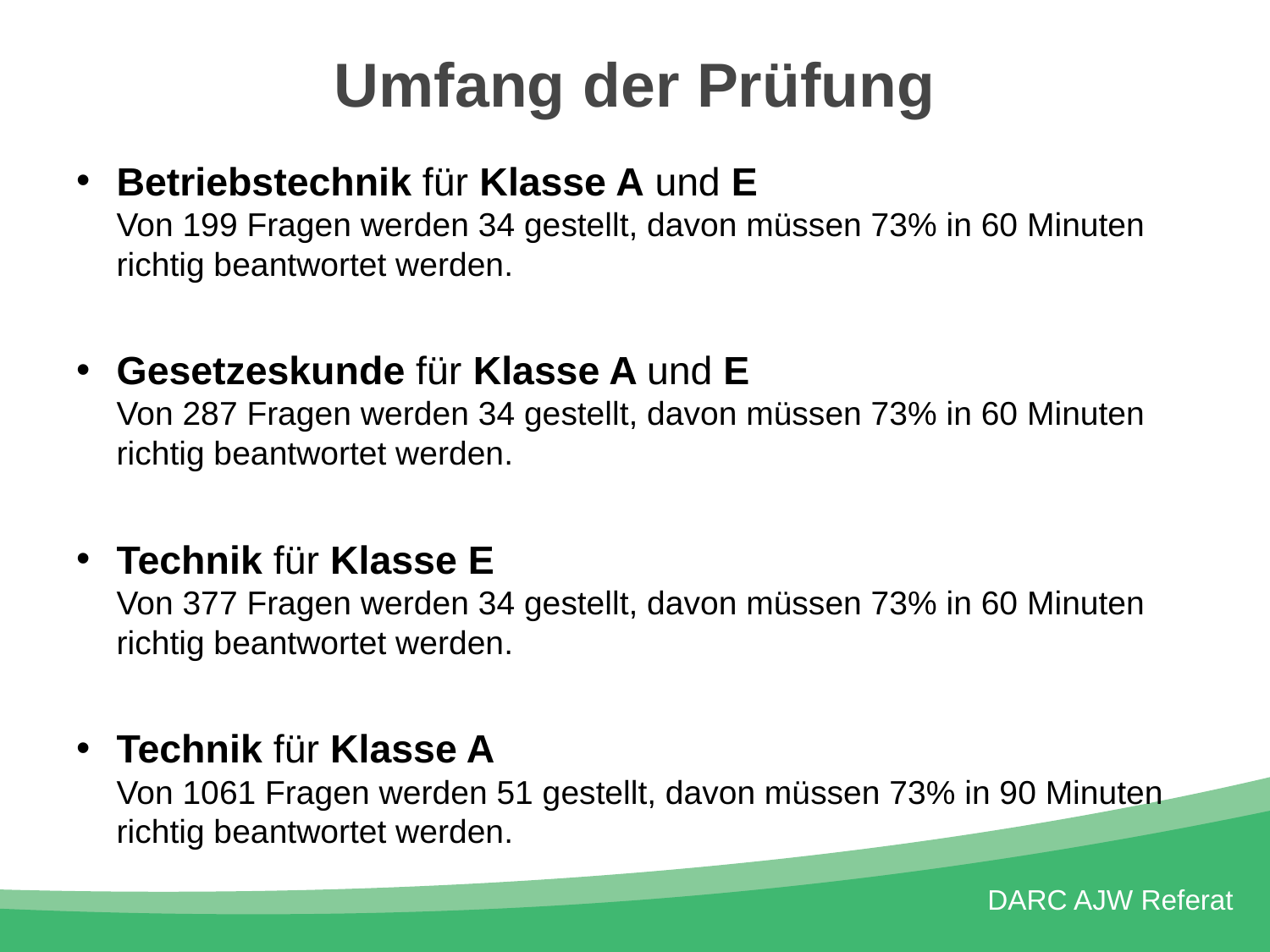

# Umfang der Prüfung
Betriebstechnik für Klasse A und E
Von 199 Fragen werden 34 gestellt, davon müssen 73% in 60 Minuten richtig beantwortet werden.

Gesetzeskunde für Klasse A und E
Von 287 Fragen werden 34 gestellt, davon müssen 73% in 60 Minuten richtig beantwortet werden.

Technik für Klasse E
Von 377 Fragen werden 34 gestellt, davon müssen 73% in 60 Minuten richtig beantwortet werden.

Technik für Klasse A
Von 1061 Fragen werden 51 gestellt, davon müssen 73% in 90 Minuten richtig beantwortet werden.